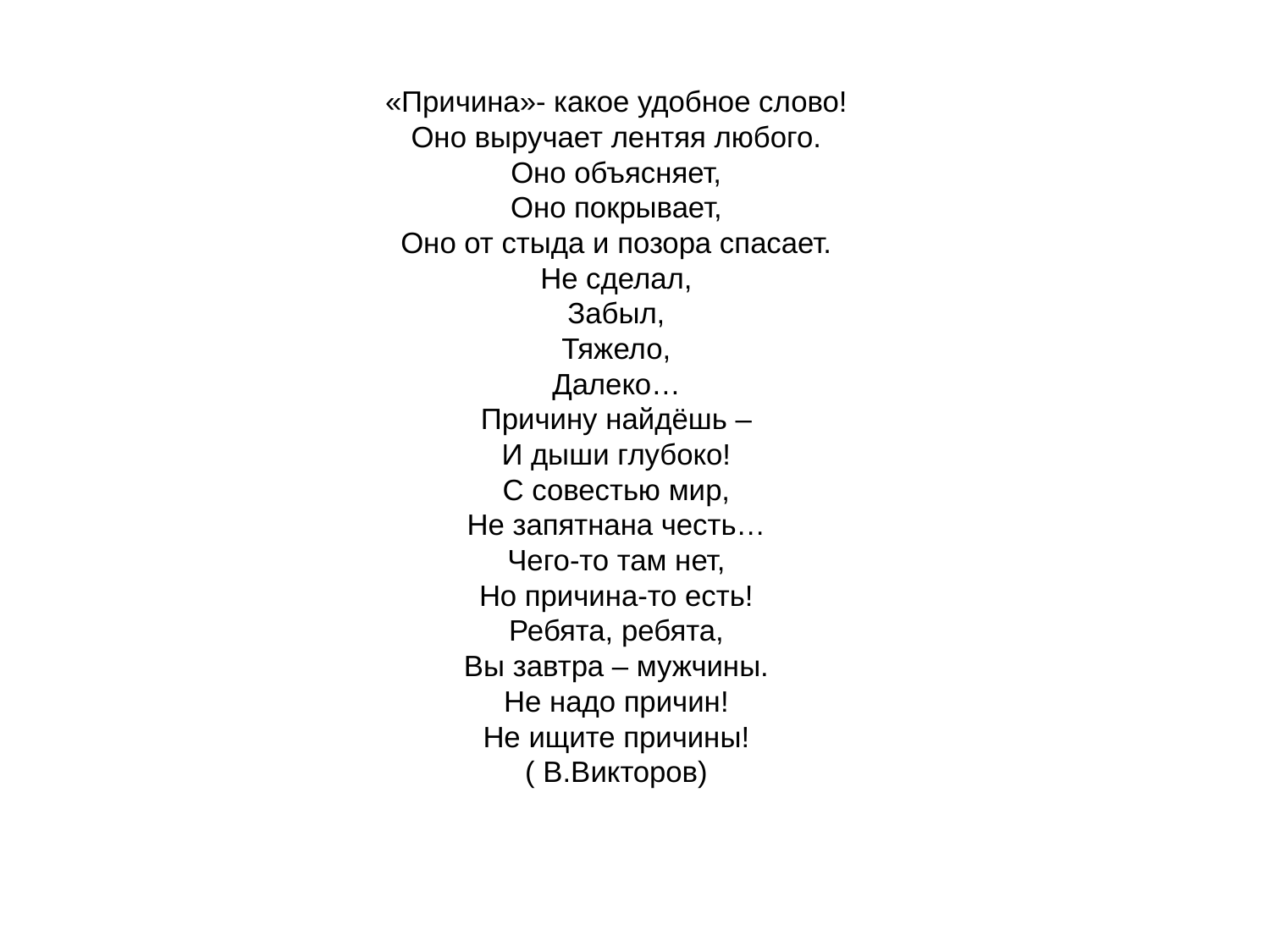

# «Причина»- какое удобное слово! Оно выручает лентяя любого. Оно объясняет, Оно покрывает, Оно от стыда и позора спасает. Не сделал, Забыл, Тяжело, Далеко… Причину найдёшь – И дыши глубоко! С совестью мир, Не запятнана честь… Чего-то там нет, Но причина-то есть! Ребята, ребята, Вы завтра – мужчины. Не надо причин! Не ищите причины! ( В.Викторов)